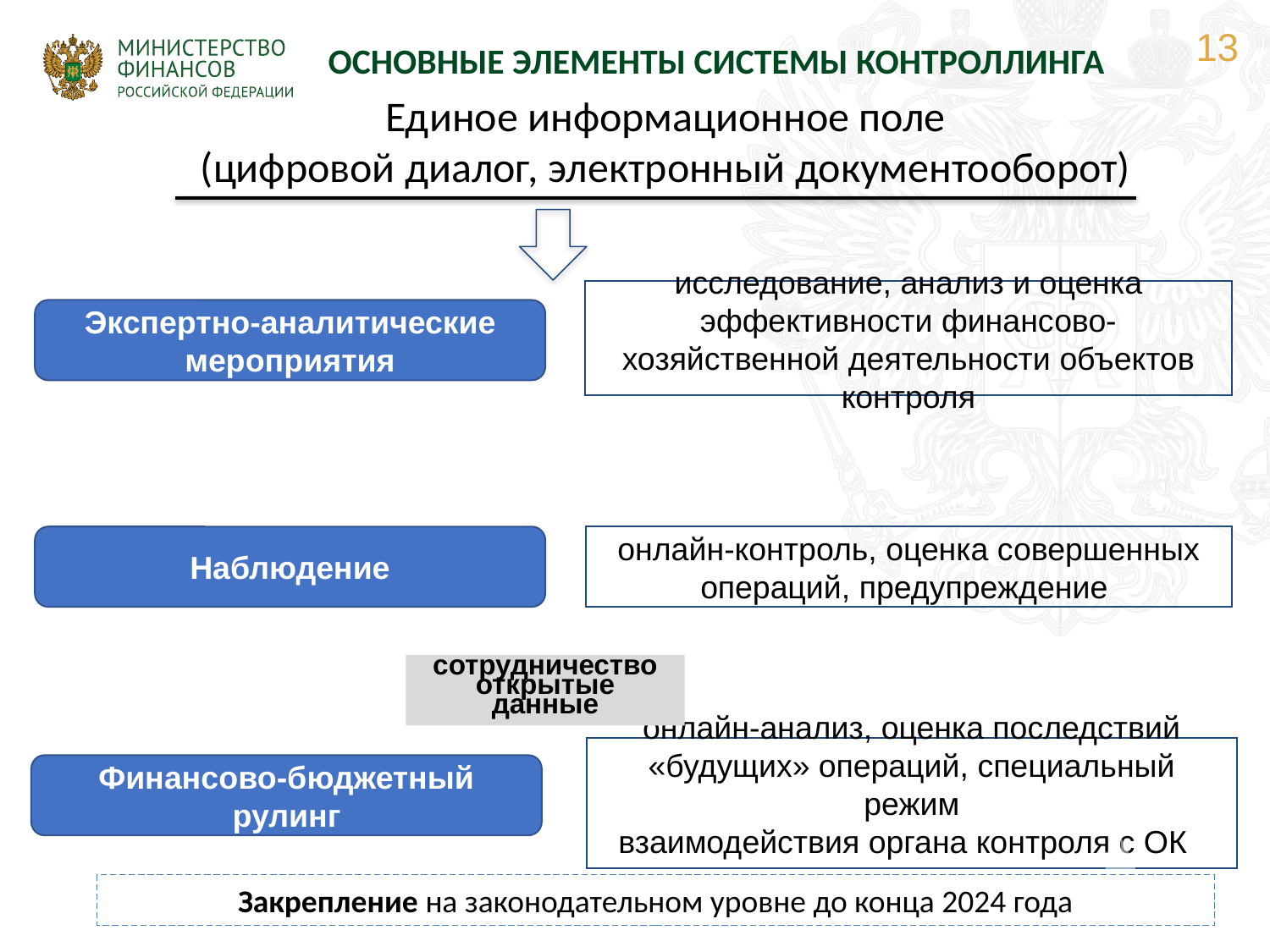

13
| ОСНОВНЫЕ ЭЛЕМЕНТЫ СИСТЕМЫ КОНТРОЛЛИНГА |
| --- |
Единое информационное поле
(цифровой диалог, электронный документооборот)

исследование, анализ и оценка эффективности финансово-хозяйственной деятельности объектов контроля
Экспертно-аналитические мероприятия

онлайн-контроль, оценка совершенных операций, предупреждение
Наблюдение

сотрудничество
открытые данные
онлайн-анализ, оценка последствий «будущих» операций, специальный режим
взаимодействия органа контроля с ОК

Финансово-бюджетный рулинг

Закрепление на законодательном уровне до конца 2024 года